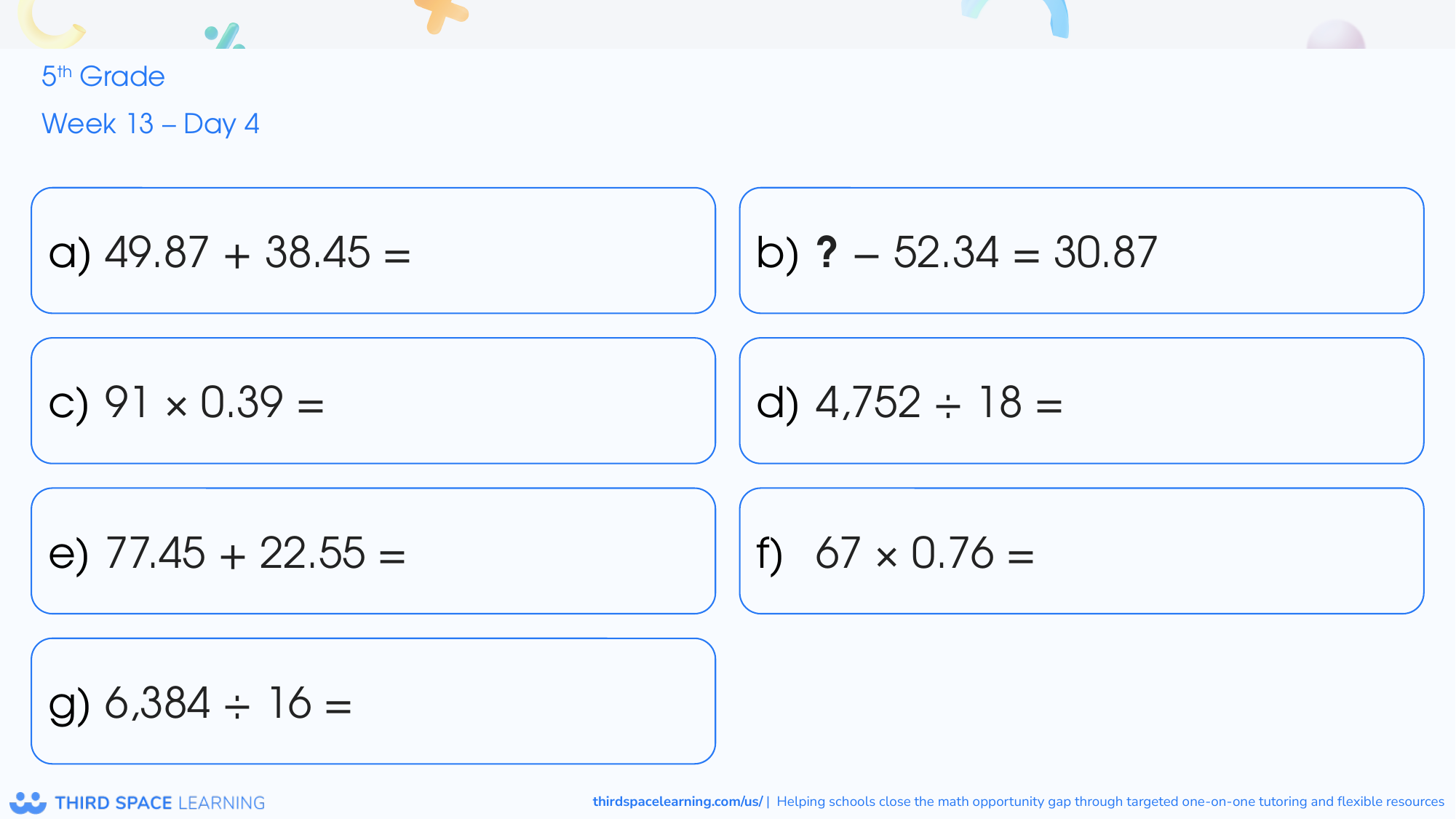

5th Grade
Week 13 – Day 4
49.87 + 38.45 =
? − 52.34 = 30.87
91 × 0.39 =
4,752 ÷ 18 =
77.45 + 22.55 =
67 × 0.76 =
6,384 ÷ 16 =